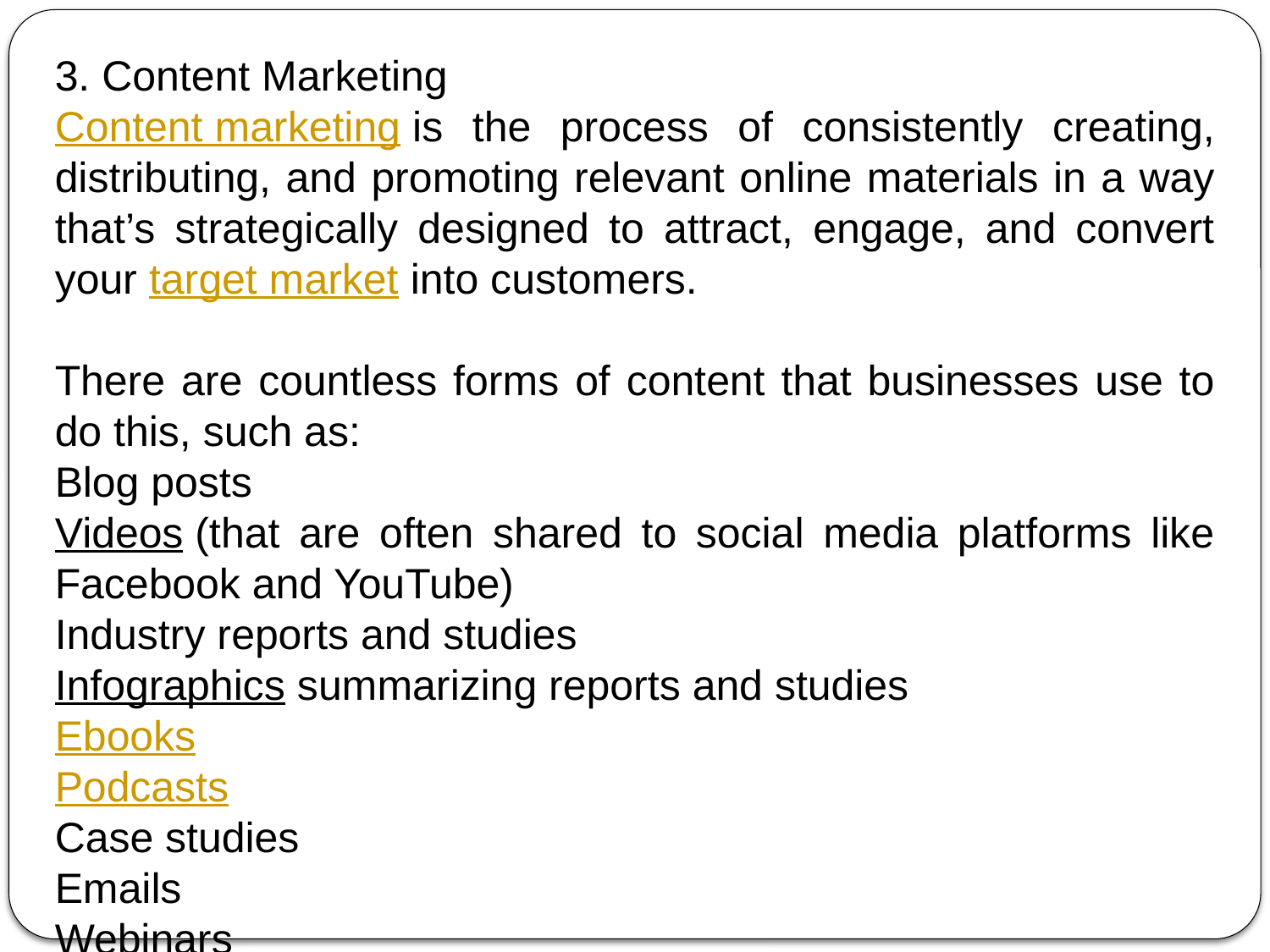

3. Content Marketing
Content marketing is the process of consistently creating, distributing, and promoting relevant online materials in a way that’s strategically designed to attract, engage, and convert your target market into customers.

There are countless forms of content that businesses use to do this, such as:
Blog posts
Videos (that are often shared to social media platforms like Facebook and YouTube)
Industry reports and studies
Infographics summarizing reports and studies
Ebooks
Podcasts
Case studies
Emails
Webinars
This article that you’re reading is content marketing!